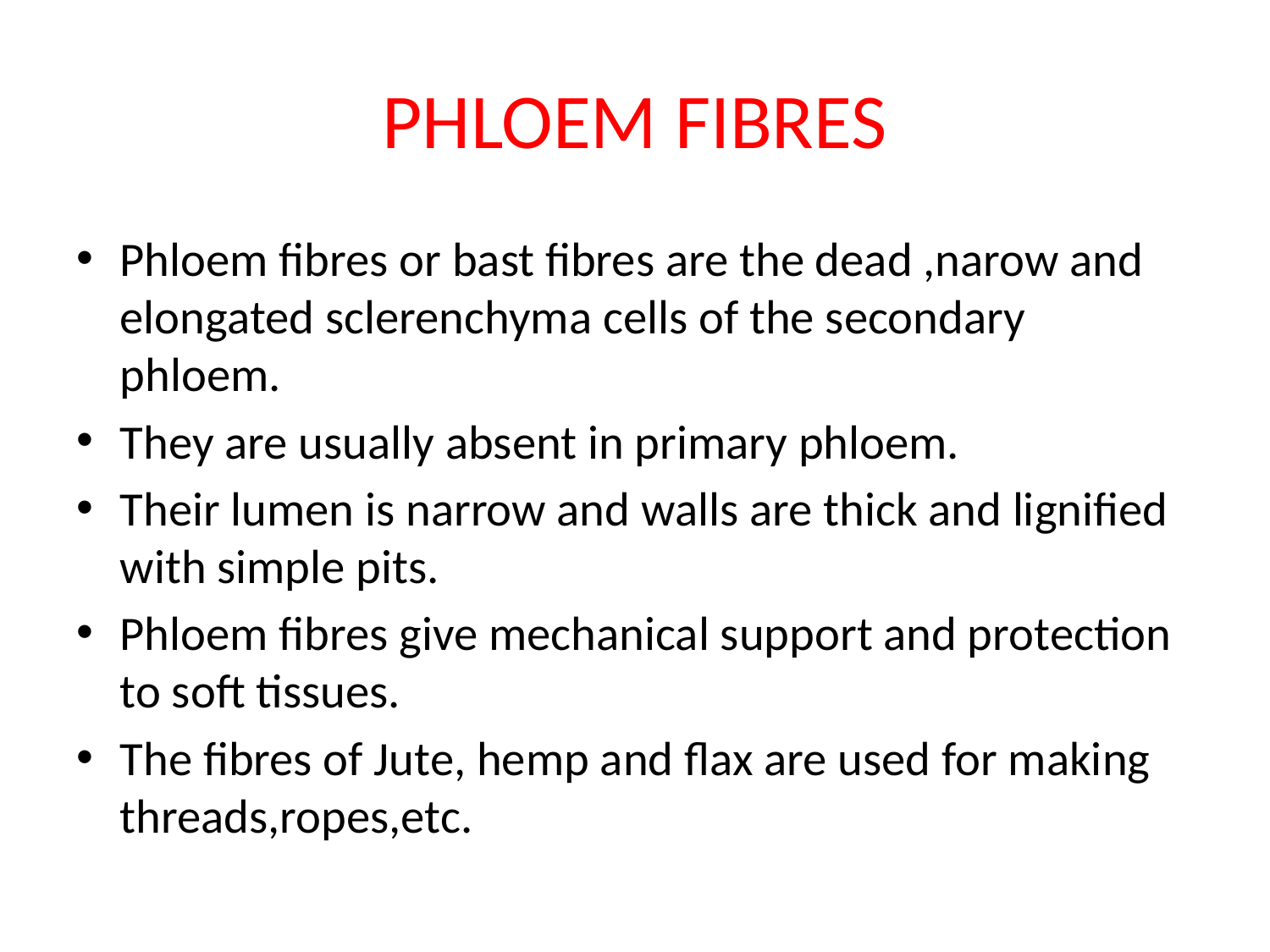

# PHLOEM FIBRES
Phloem fibres or bast fibres are the dead ,narow and elongated sclerenchyma cells of the secondary phloem.
They are usually absent in primary phloem.
Their lumen is narrow and walls are thick and lignified with simple pits.
Phloem fibres give mechanical support and protection to soft tissues.
The fibres of Jute, hemp and flax are used for making threads,ropes,etc.